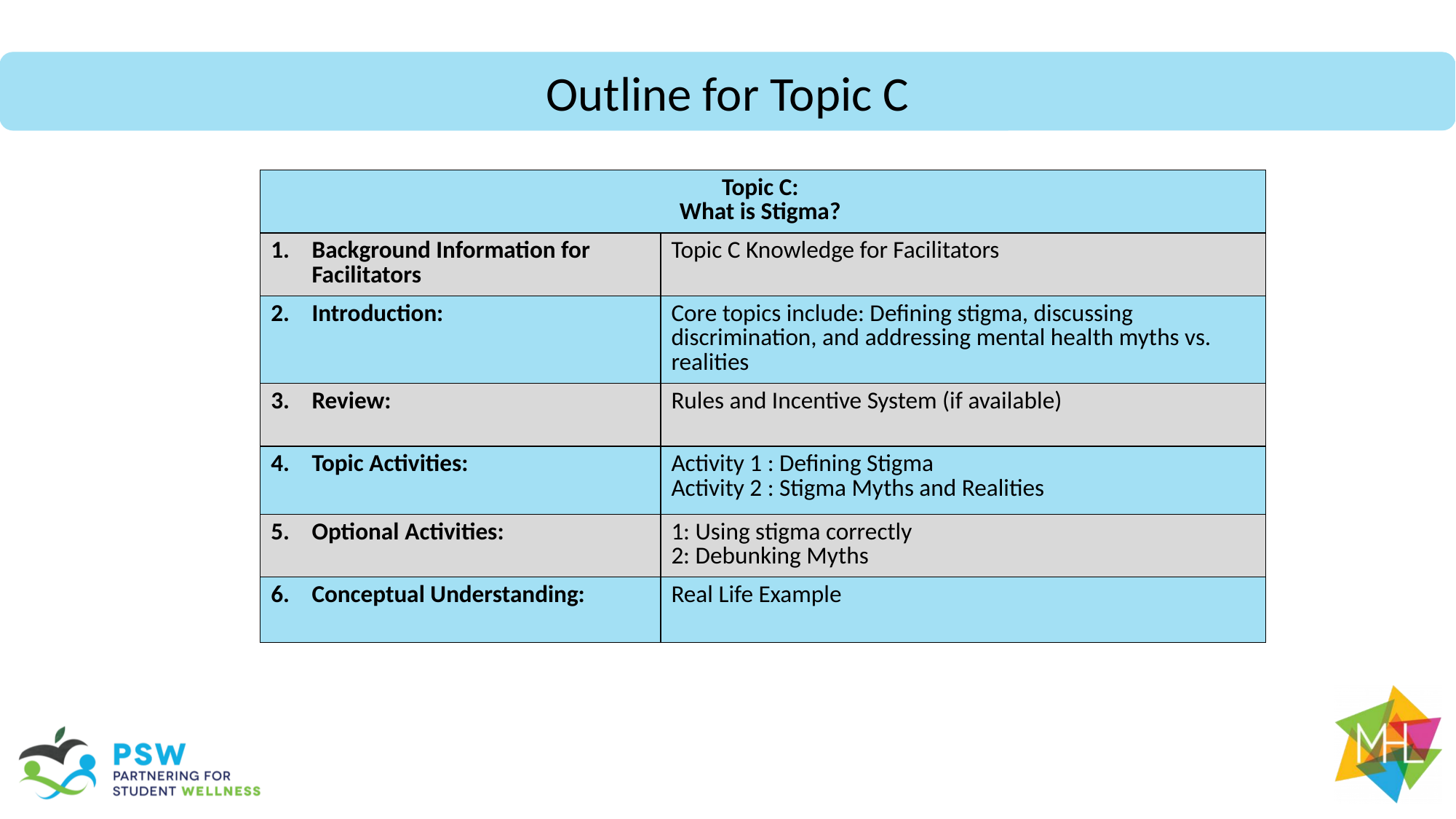

Outline for Topic C
| Topic C:  What is Stigma? |  |
| --- | --- |
| Background Information for Facilitators | Topic C Knowledge for Facilitators |
| Introduction: | Core topics include: Defining stigma, discussing discrimination, and addressing mental health myths vs. realities |
| Review: | Rules and Incentive System (if available) |
| Topic Activities: | Activity 1 : Defining Stigma Activity 2 : Stigma Myths and Realities |
| Optional Activities: | 1: Using stigma correctly  2: Debunking Myths |
| Conceptual Understanding: | Real Life Example |